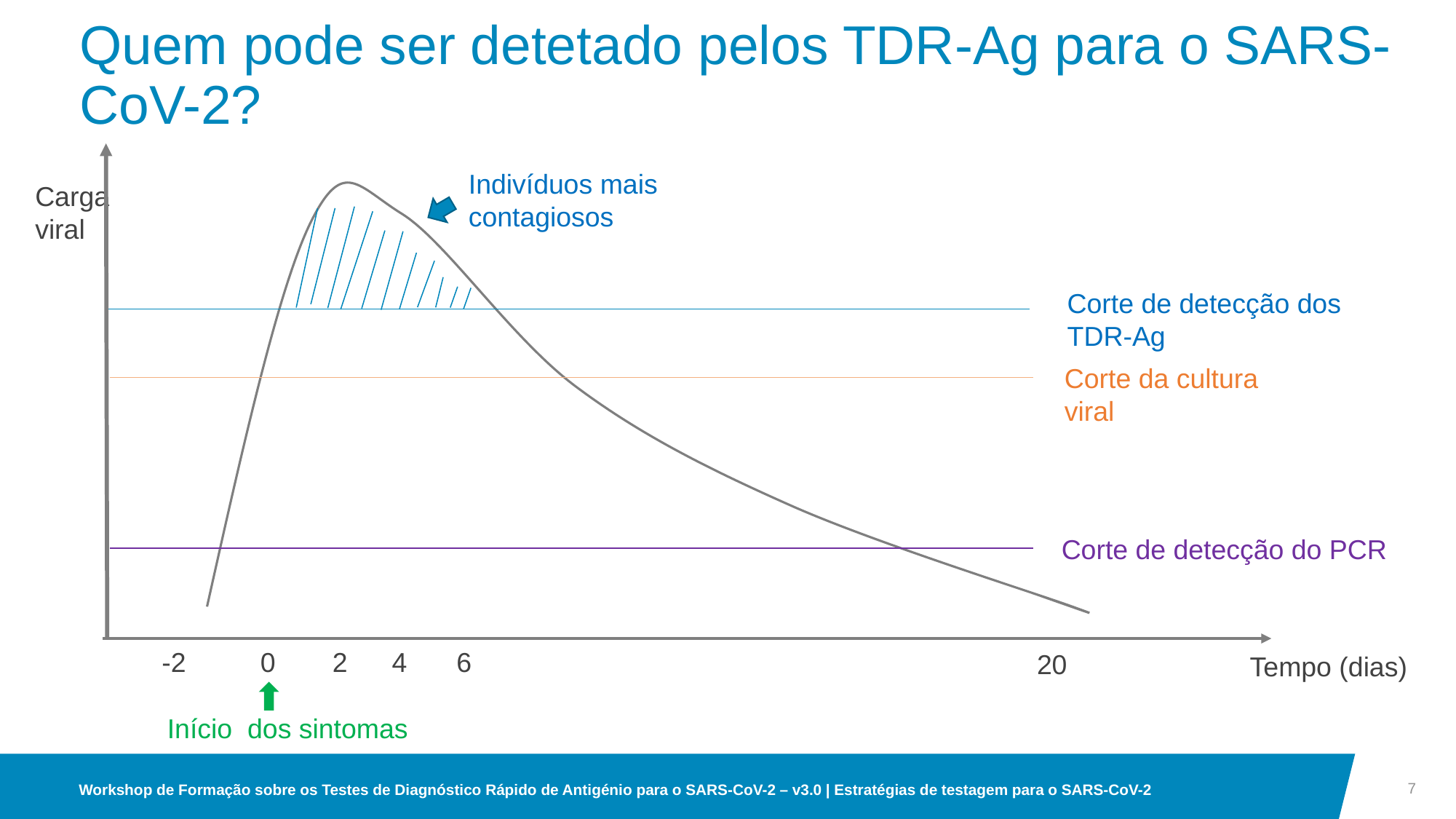

# Quem pode ser detetado pelos TDR-Ag para o SARS-CoV-2?
Indivíduos mais contagiosos
Carga viral

Corte de detecção dos TDR-Ag
Corte da cultura viral
Corte de detecção do PCR
-2
0
2
4
6
20
Tempo (dias)

Início  dos sintomas
7
Workshop de Formação sobre os Testes de Diagnóstico Rápido de Antigénio para o SARS-CoV-2 – v3.0 | Estratégias de testagem para o SARS-CoV-2